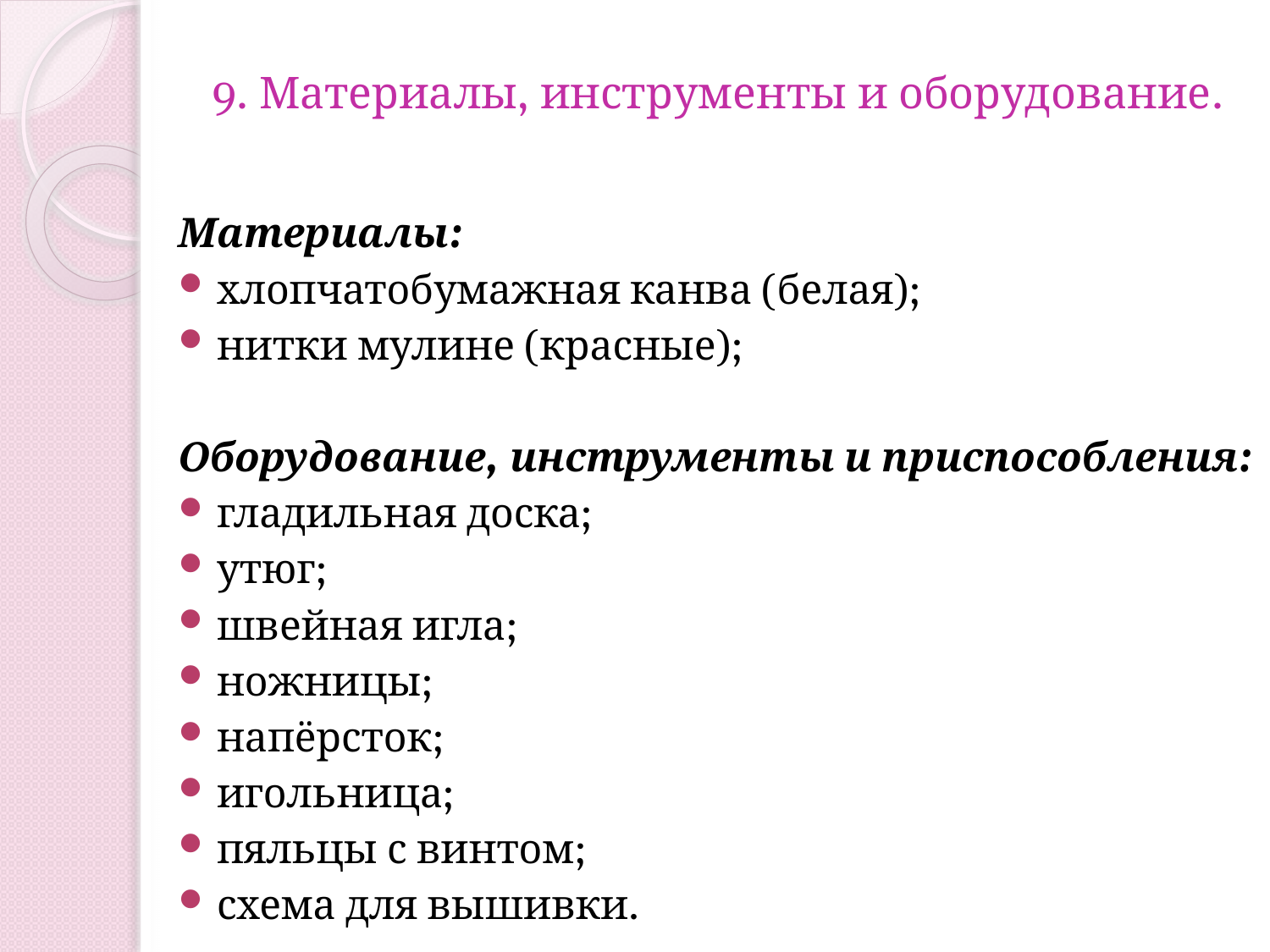

# 9. Материалы, инструменты и оборудование.
Материалы:
хлопчатобумажная канва (белая);
нитки мулине (красные);

Оборудование, инструменты и приспособления:
гладильная доска;
утюг;
швейная игла;
ножницы;
напёрсток;
игольница;
пяльцы с винтом;
схема для вышивки.